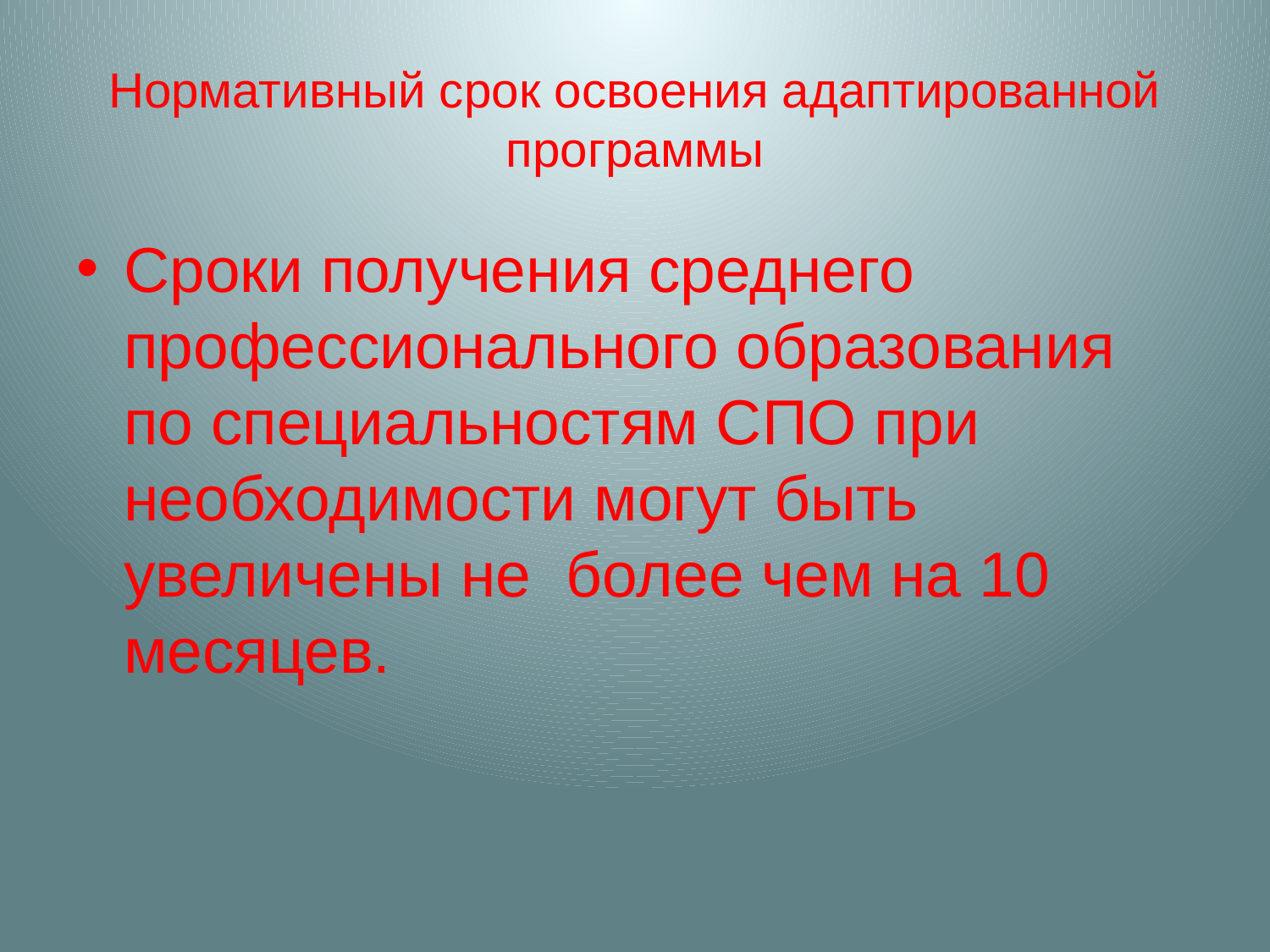

# Нормативный срок освоения адаптированной программы
Сроки получения среднего профессионального образования по специальностям СПО при необходимости могут быть увеличены не  более чем на 10 месяцев.